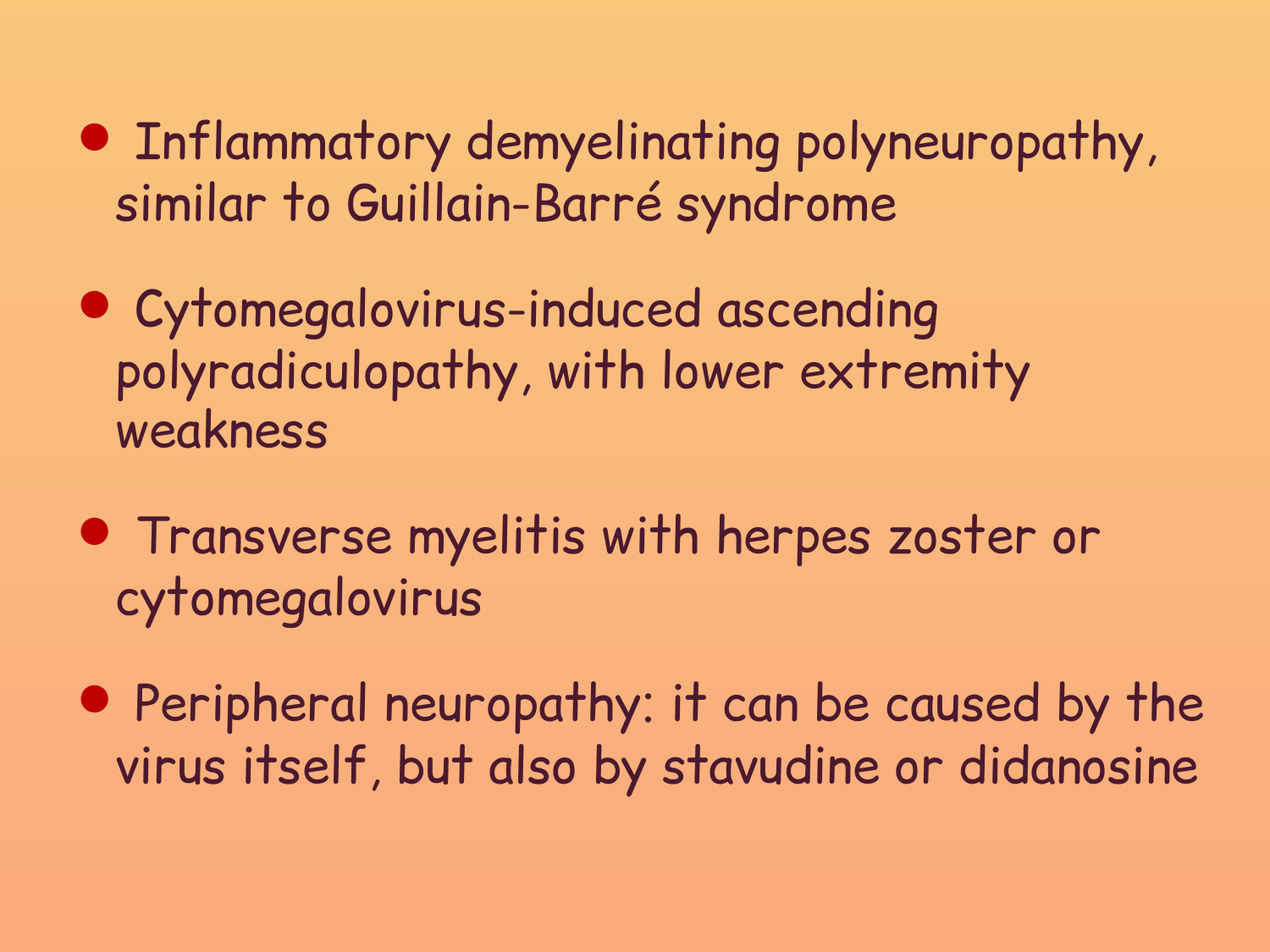

Inflammatory demyelinating polyneuropathy, similar to Guillain-Barré syndrome

 Cytomegalovirus-induced ascending polyradiculopathy, with lower extremity weakness

 Transverse myelitis with herpes zoster or cytomegalovirus

 Peripheral neuropathy: it can be caused by the virus itself, but also by stavudine or didanosine

#